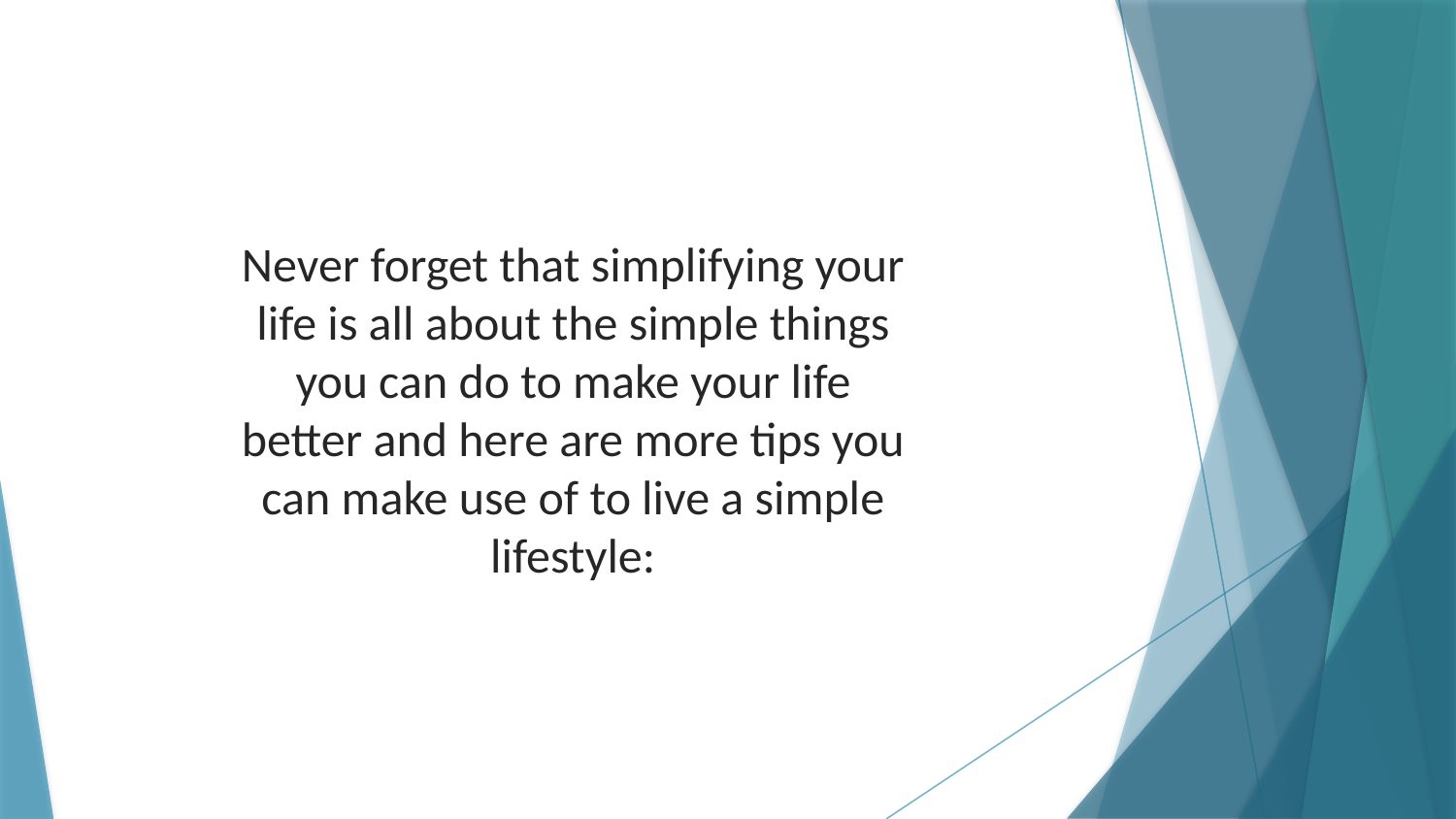

Never forget that simplifying your life is all about the simple things you can do to make your life better and here are more tips you can make use of to live a simple lifestyle: